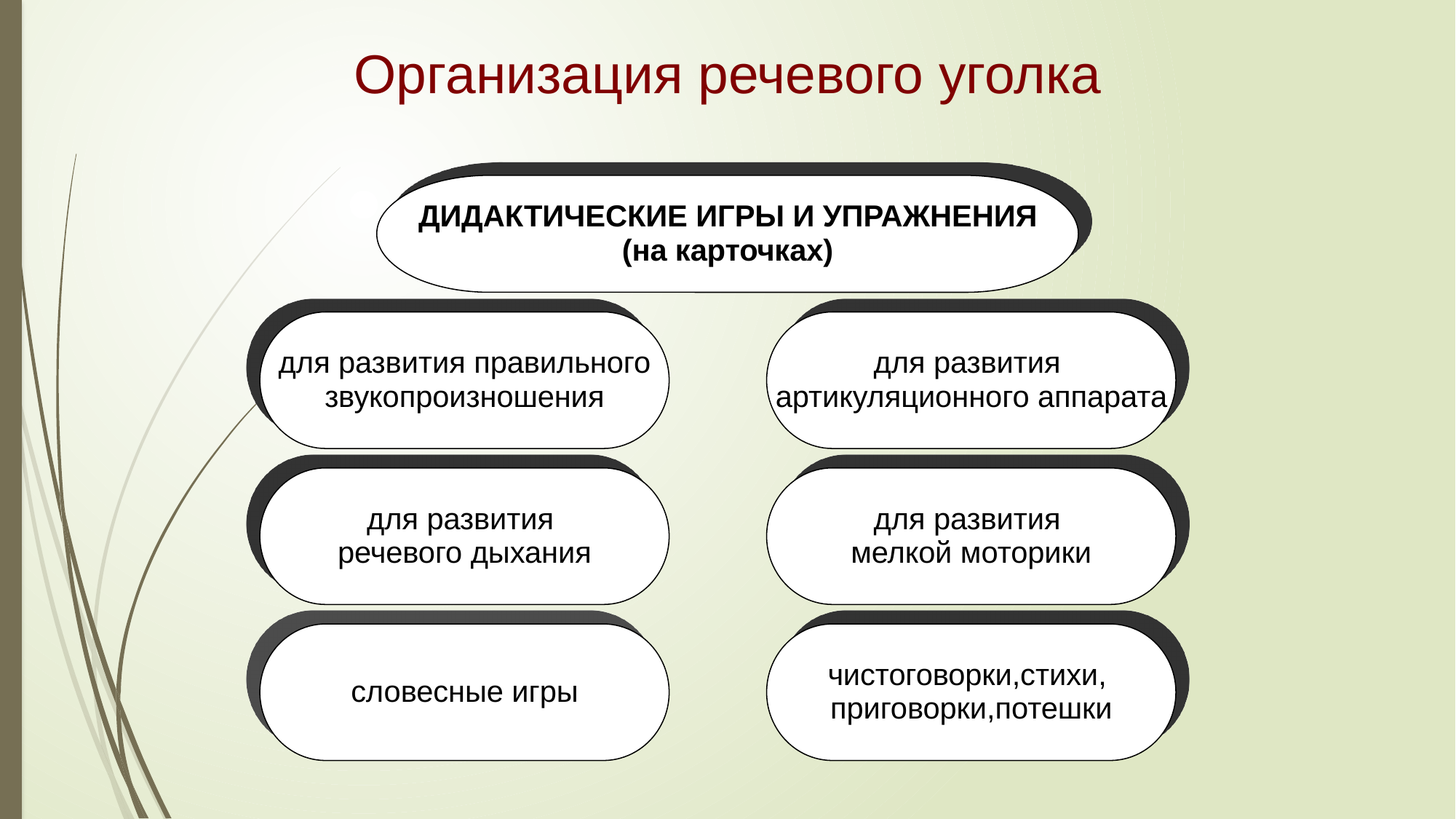

# Организация речевого уголка
ДИДАКТИЧЕСКИЕ ИГРЫ И УПРАЖНЕНИЯ
(на карточках)‏
для развития правильного
звукопроизношения
для развития
артикуляционного аппарата
для развития
речевого дыхания
для развития
мелкой моторики
словесные игры
чистоговорки,стихи,
приговорки,потешки